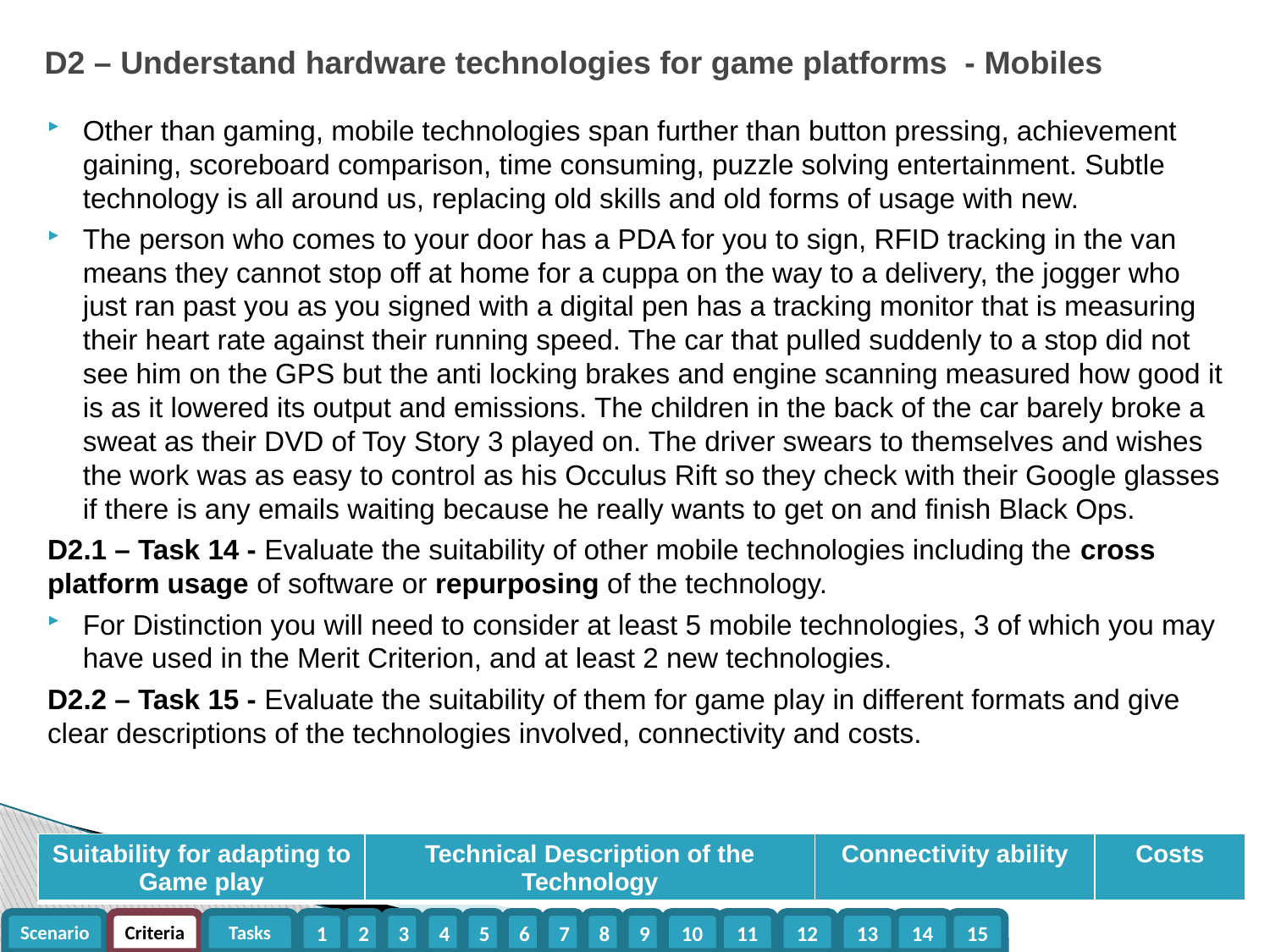

# D2 – Understand hardware technologies for game platforms  - Mobiles
Other than gaming, mobile technologies span further than button pressing, achievement gaining, scoreboard comparison, time consuming, puzzle solving entertainment. Subtle technology is all around us, replacing old skills and old forms of usage with new.
The person who comes to your door has a PDA for you to sign, RFID tracking in the van means they cannot stop off at home for a cuppa on the way to a delivery, the jogger who just ran past you as you signed with a digital pen has a tracking monitor that is measuring their heart rate against their running speed. The car that pulled suddenly to a stop did not see him on the GPS but the anti locking brakes and engine scanning measured how good it is as it lowered its output and emissions. The children in the back of the car barely broke a sweat as their DVD of Toy Story 3 played on. The driver swears to themselves and wishes the work was as easy to control as his Occulus Rift so they check with their Google glasses if there is any emails waiting because he really wants to get on and finish Black Ops.
D2.1 – Task 14 - Evaluate the suitability of other mobile technologies including the cross platform usage of software or repurposing of the technology.
For Distinction you will need to consider at least 5 mobile technologies, 3 of which you may have used in the Merit Criterion, and at least 2 new technologies.
D2.2 – Task 15 - Evaluate the suitability of them for game play in different formats and give clear descriptions of the technologies involved, connectivity and costs.

| Suitability for adapting to Game play | Technical Description of the Technology | Connectivity ability | Costs |
| --- | --- | --- | --- |